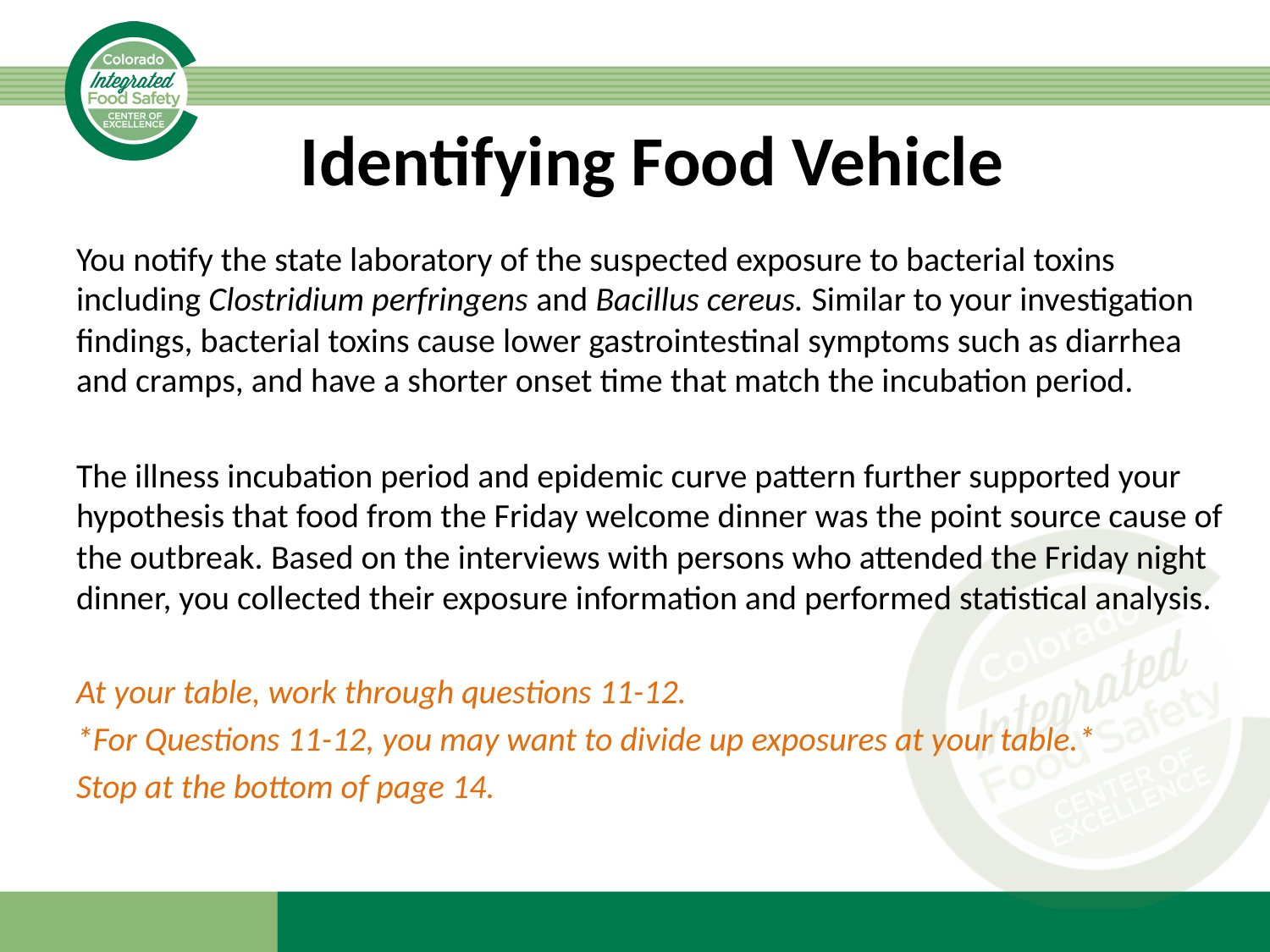

# Identifying Food Vehicle
You notify the state laboratory of the suspected exposure to bacterial toxins including Clostridium perfringens and Bacillus cereus. Similar to your investigation findings, bacterial toxins cause lower gastrointestinal symptoms such as diarrhea and cramps, and have a shorter onset time that match the incubation period.

The illness incubation period and epidemic curve pattern further supported your hypothesis that food from the Friday welcome dinner was the point source cause of the outbreak. Based on the interviews with persons who attended the Friday night dinner, you collected their exposure information and performed statistical analysis.

At your table, work through questions 11-12.
*For Questions 11-12, you may want to divide up exposures at your table.*
Stop at the bottom of page 14.